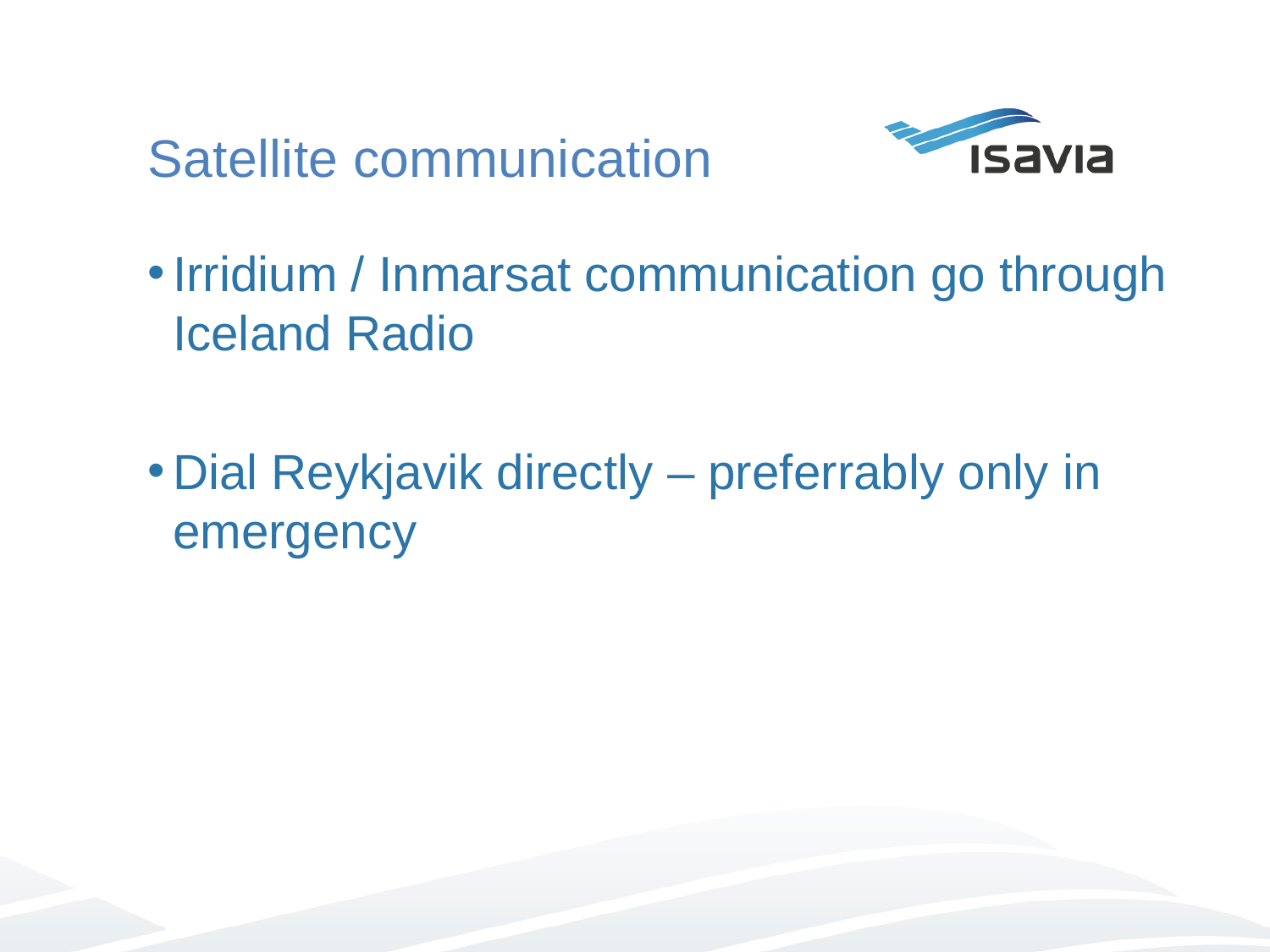

# Satellite communication
Irridium / Inmarsat communication go through Iceland Radio

Dial Reykjavik directly – preferrably only in emergency